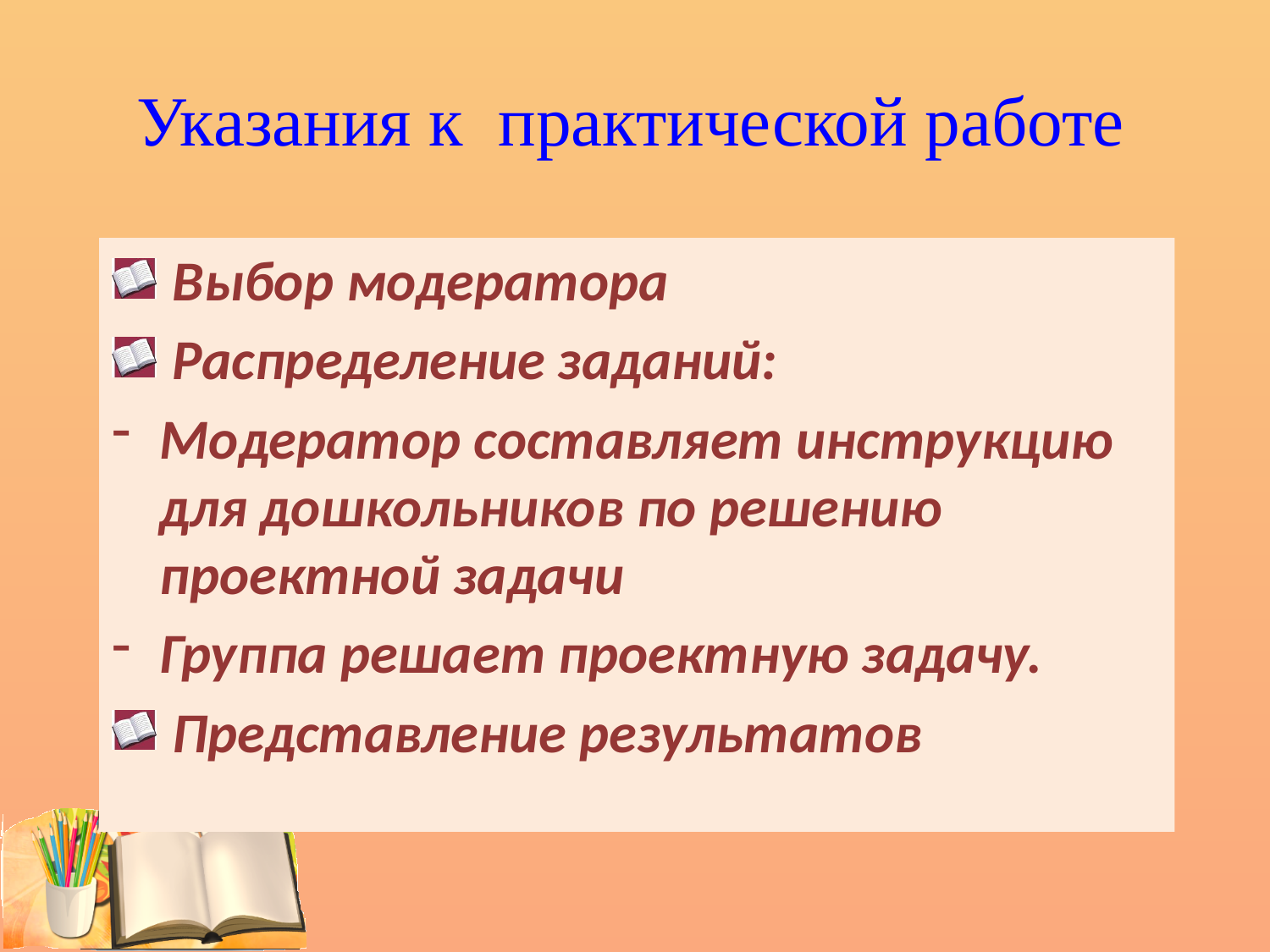

Указания к  практической работе
 Выбор модератора
 Распределение заданий:
Модератор составляет инструкцию для дошкольников по решению проектной задачи
Группа решает проектную задачу.
 Представление результатов